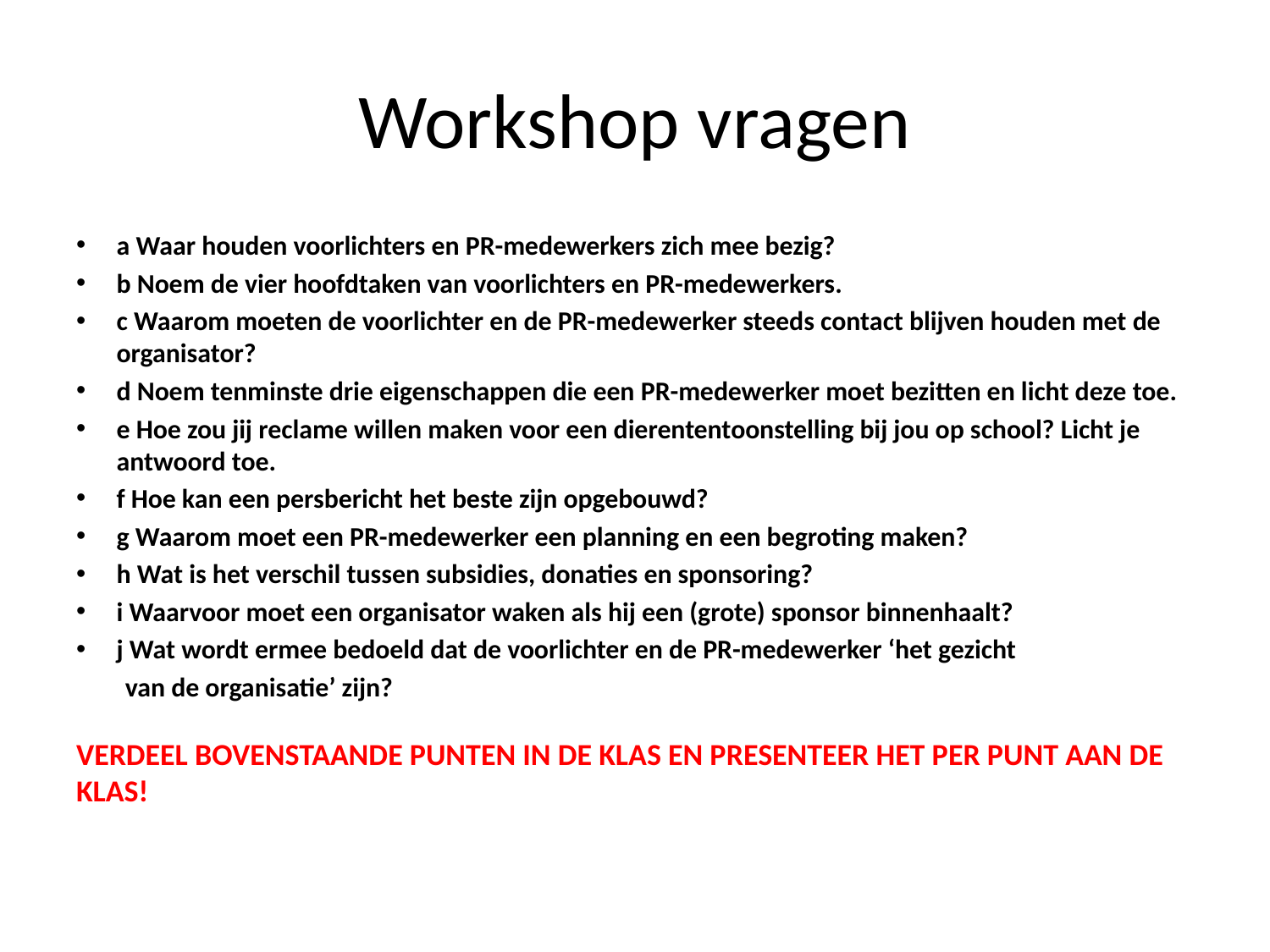

# Workshop vragen
a Waar houden voorlichters en PR-medewerkers zich mee bezig?
b Noem de vier hoofdtaken van voorlichters en PR-medewerkers.
c Waarom moeten de voorlichter en de PR-medewerker steeds contact blijven houden met de organisator?
d Noem tenminste drie eigenschappen die een PR-medewerker moet bezitten en licht deze toe.
e Hoe zou jij reclame willen maken voor een dierententoonstelling bij jou op school? Licht je antwoord toe.
f Hoe kan een persbericht het beste zijn opgebouwd?
g Waarom moet een PR-medewerker een planning en een begroting maken?
h Wat is het verschil tussen subsidies, donaties en sponsoring?
i Waarvoor moet een organisator waken als hij een (grote) sponsor binnenhaalt?
j Wat wordt ermee bedoeld dat de voorlichter en de PR-medewerker ‘het gezicht
        van de organisatie’ zijn?

VERDEEL BOVENSTAANDE PUNTEN IN DE KLAS EN PRESENTEER HET PER PUNT AAN DE KLAS!